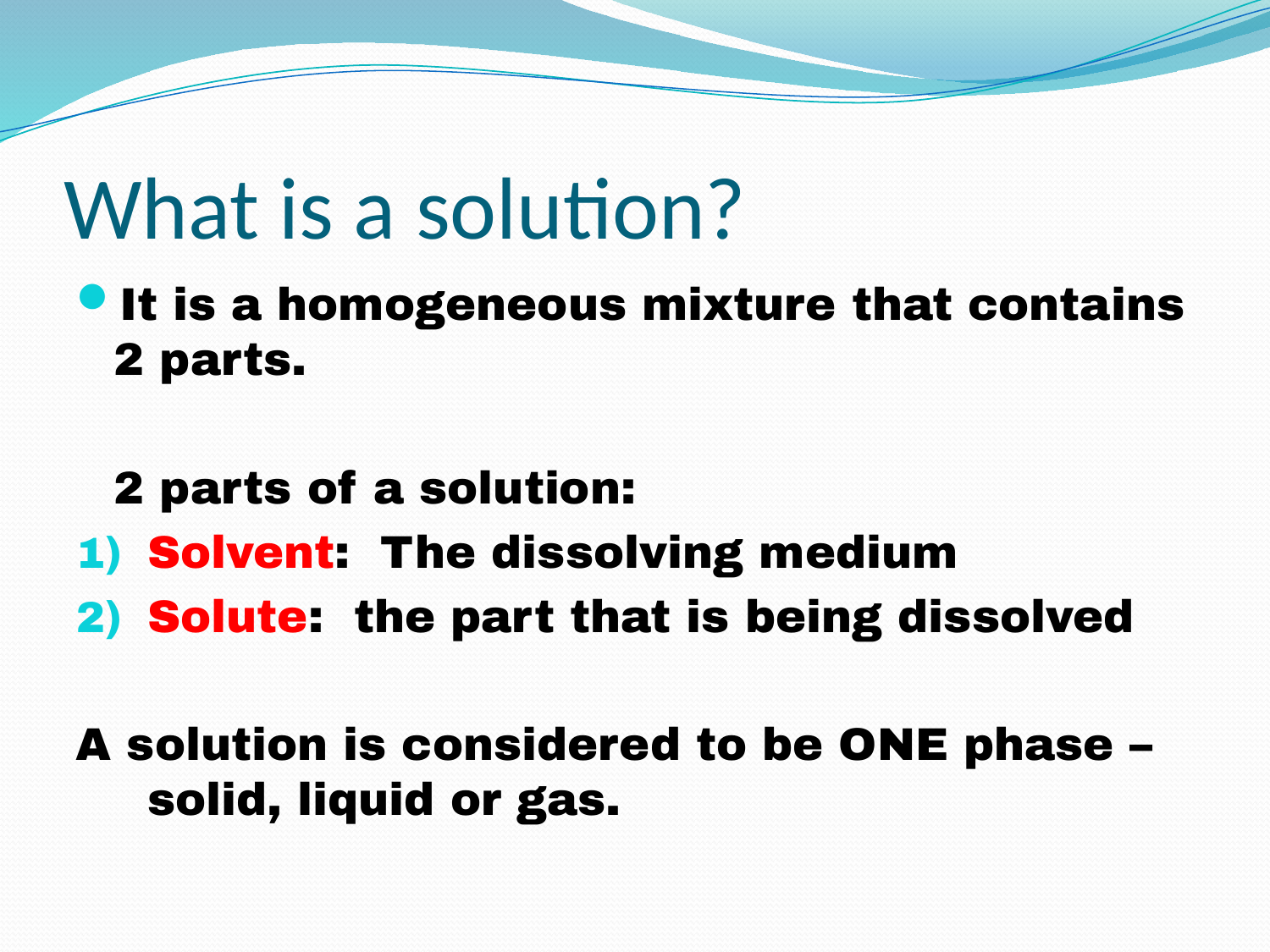

# What is a solution?
It is a homogeneous mixture that contains 2 parts.

	2 parts of a solution:
Solvent:  The dissolving medium
Solute:  the part that is being dissolved

A solution is considered to be ONE phase – solid, liquid or gas.